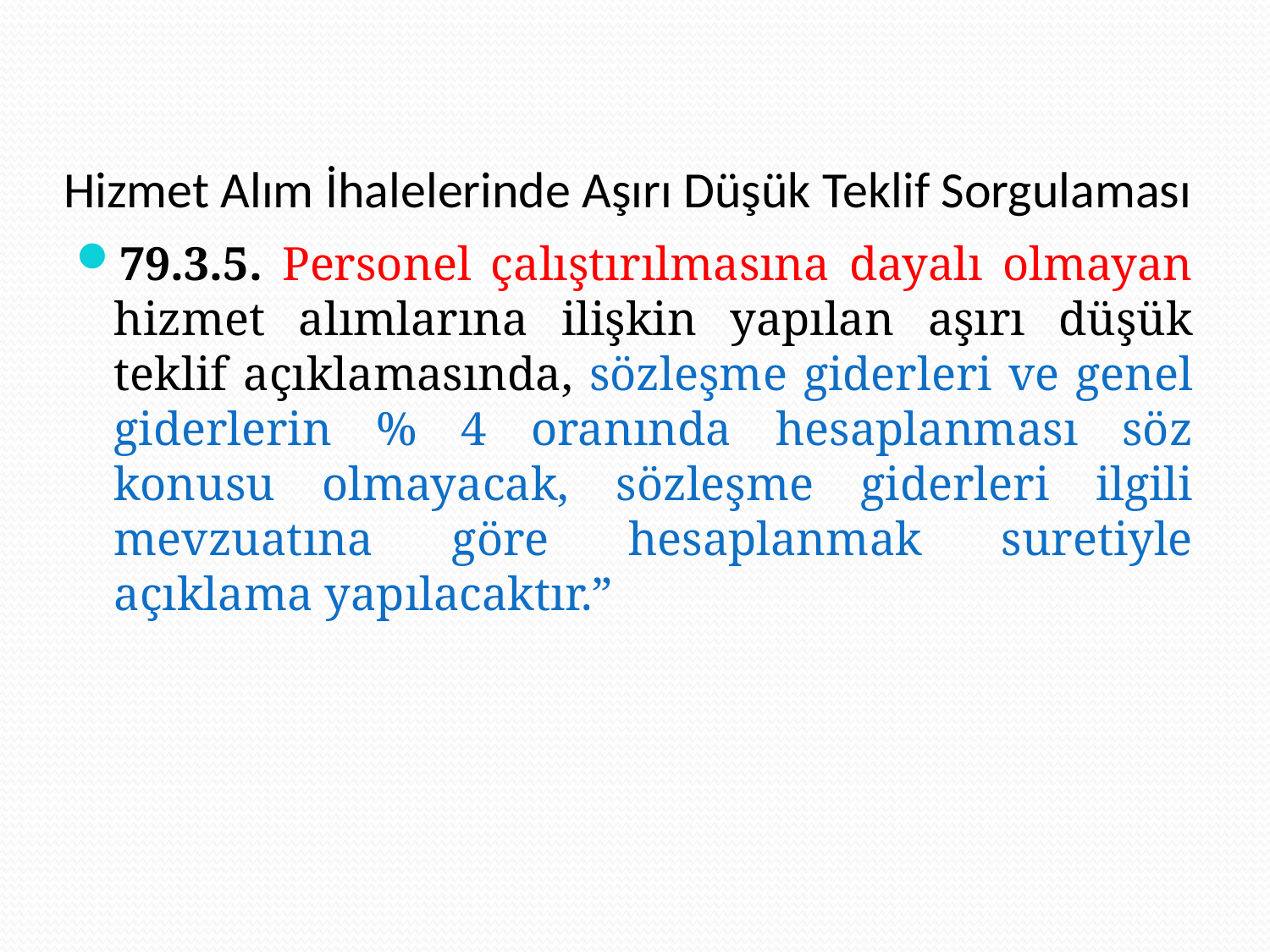

# Hizmet Alım İhalelerinde Aşırı Düşük Teklif Sorgulaması
79.3.5. Personel çalıştırılmasına dayalı olmayan hizmet alımlarına ilişkin yapılan aşırı düşük teklif açıklamasında, sözleşme giderleri ve genel giderlerin % 4 oranında hesaplanması söz konusu olmayacak, sözleşme giderleri ilgili mevzuatına göre hesaplanmak suretiyle açıklama yapılacaktır.”